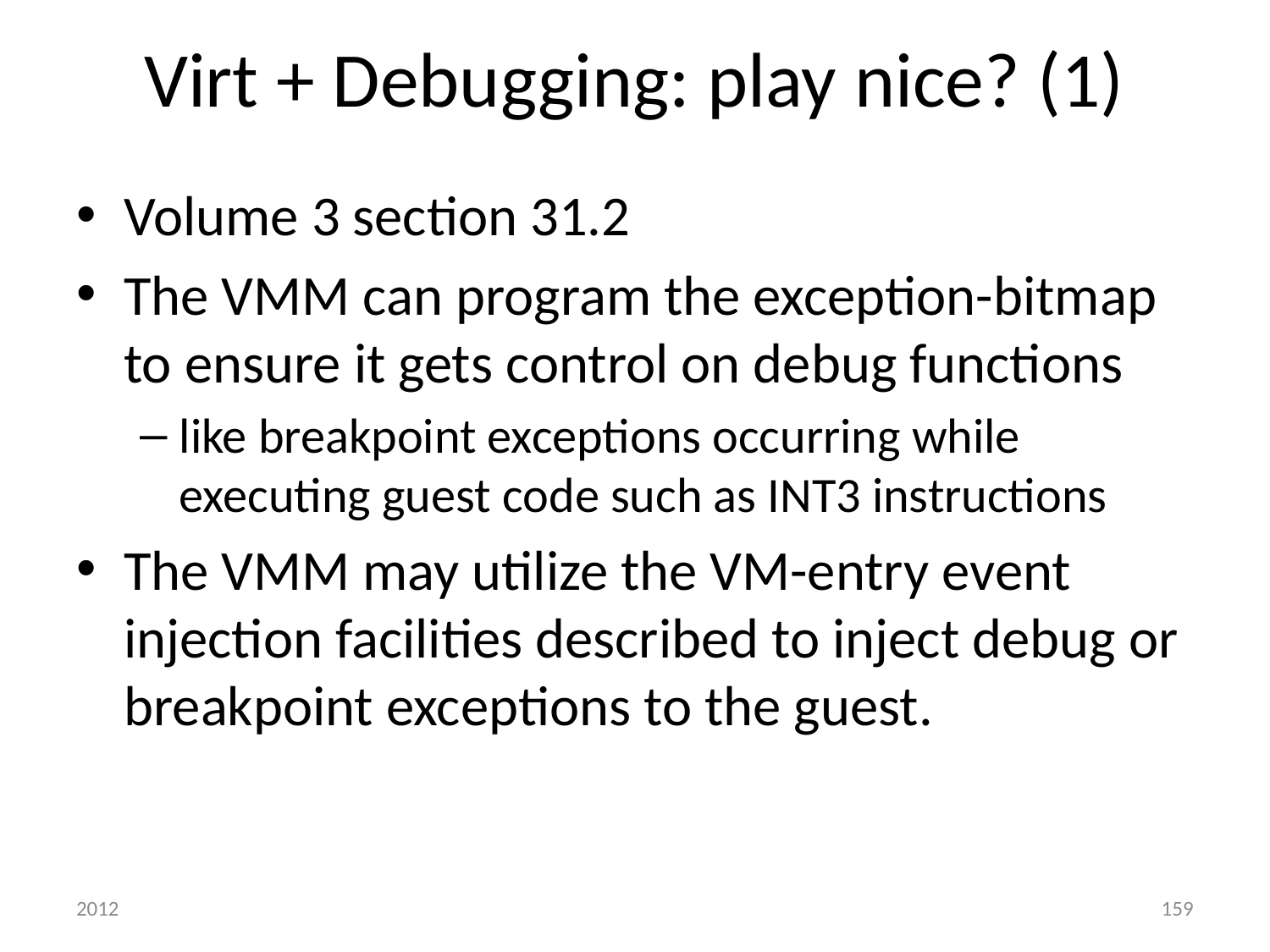

# Virt + Debugging: play nice? (1)
Volume 3 section 31.2
The VMM can program the exception-bitmap to ensure it gets control on debug functions
like breakpoint exceptions occurring while executing guest code such as INT3 instructions
The VMM may utilize the VM-entry event injection facilities described to inject debug or breakpoint exceptions to the guest.
2012

159